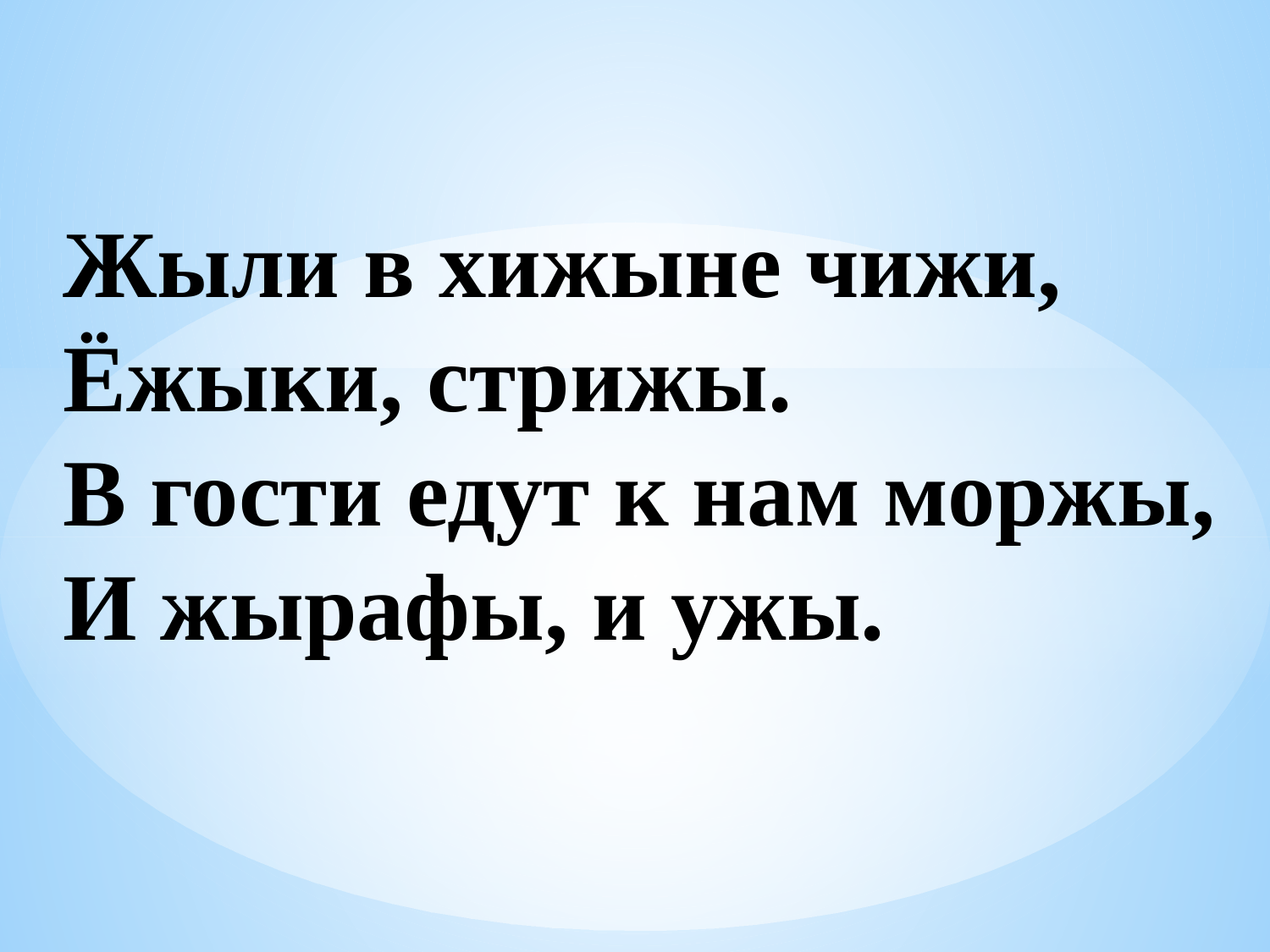

# Жыли в хижыне чижи, Ёжыки, стрижы. В гости едут к нам моржы, И жырафы, и ужы.